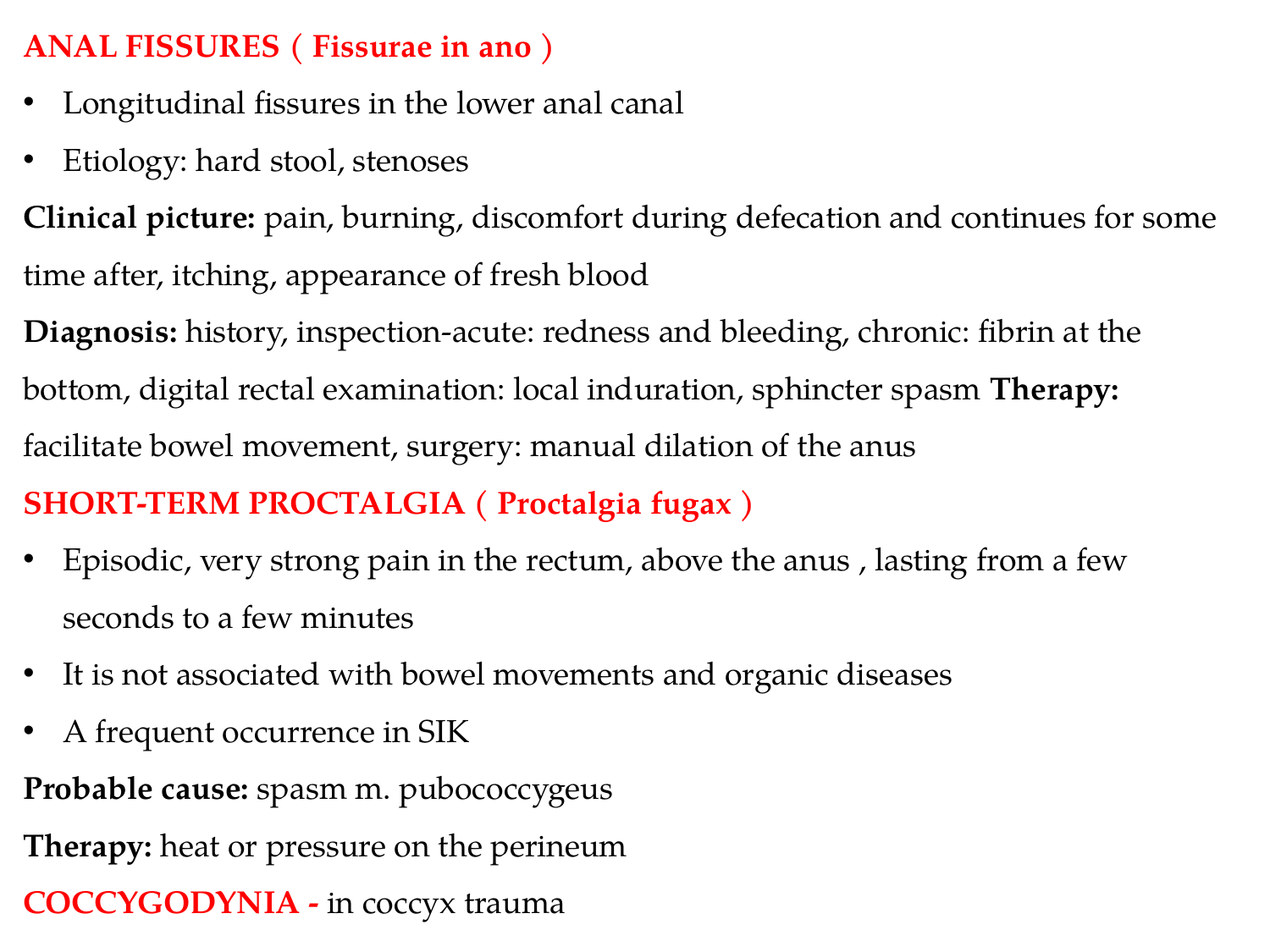

ANAL FISSURES ( Fissurae in ano )
Longitudinal fissures in the lower anal canal
Etiology: hard stool, stenoses
Clinical picture: pain, burning, discomfort during defecation and continues for some time after, itching, appearance of fresh blood
Diagnosis: history, inspection-acute: redness and bleeding, chronic: fibrin at the bottom, digital rectal examination: local induration, sphincter spasm Therapy: facilitate bowel movement, surgery: manual dilation of the anus
SHORT-TERM PROCTALGIA ( Proctalgia fugax )
Episodic, very strong pain in the rectum, above the anus , lasting from a few seconds to a few minutes
It is not associated with bowel movements and organic diseases
A frequent occurrence in SIK
Probable cause: spasm m. pubococcygeus
Therapy: heat or pressure on the perineum
COCCYGODYNIA - in coccyx trauma